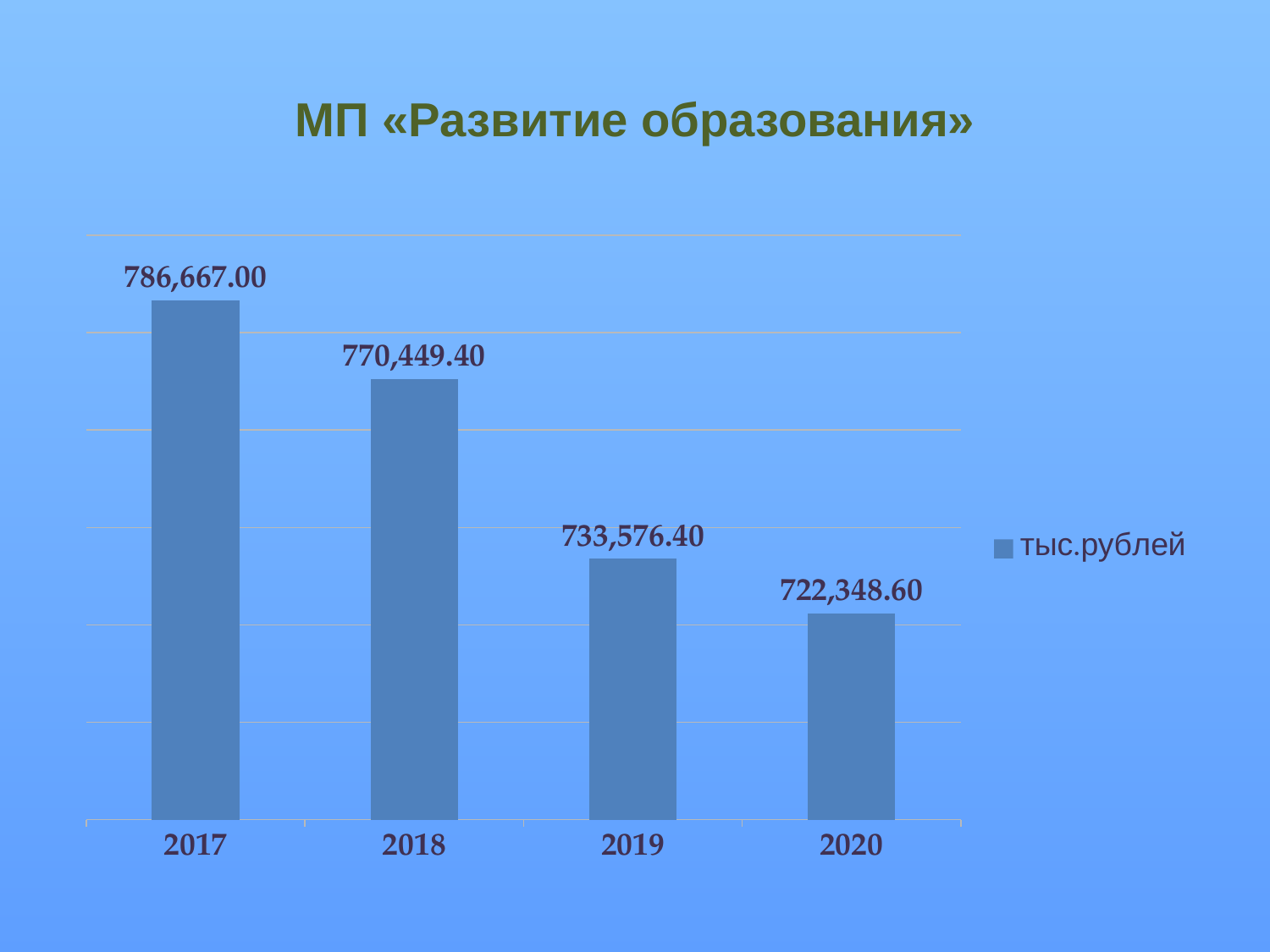

# МП «Развитие образования»

### Chart

| Category | тыс.рублей |
|---|---|
| 2017 | 786667.0 |
| 2018 | 770449.4 |
| 2019 | 733576.4 |
| 2020 | 722348.6 |